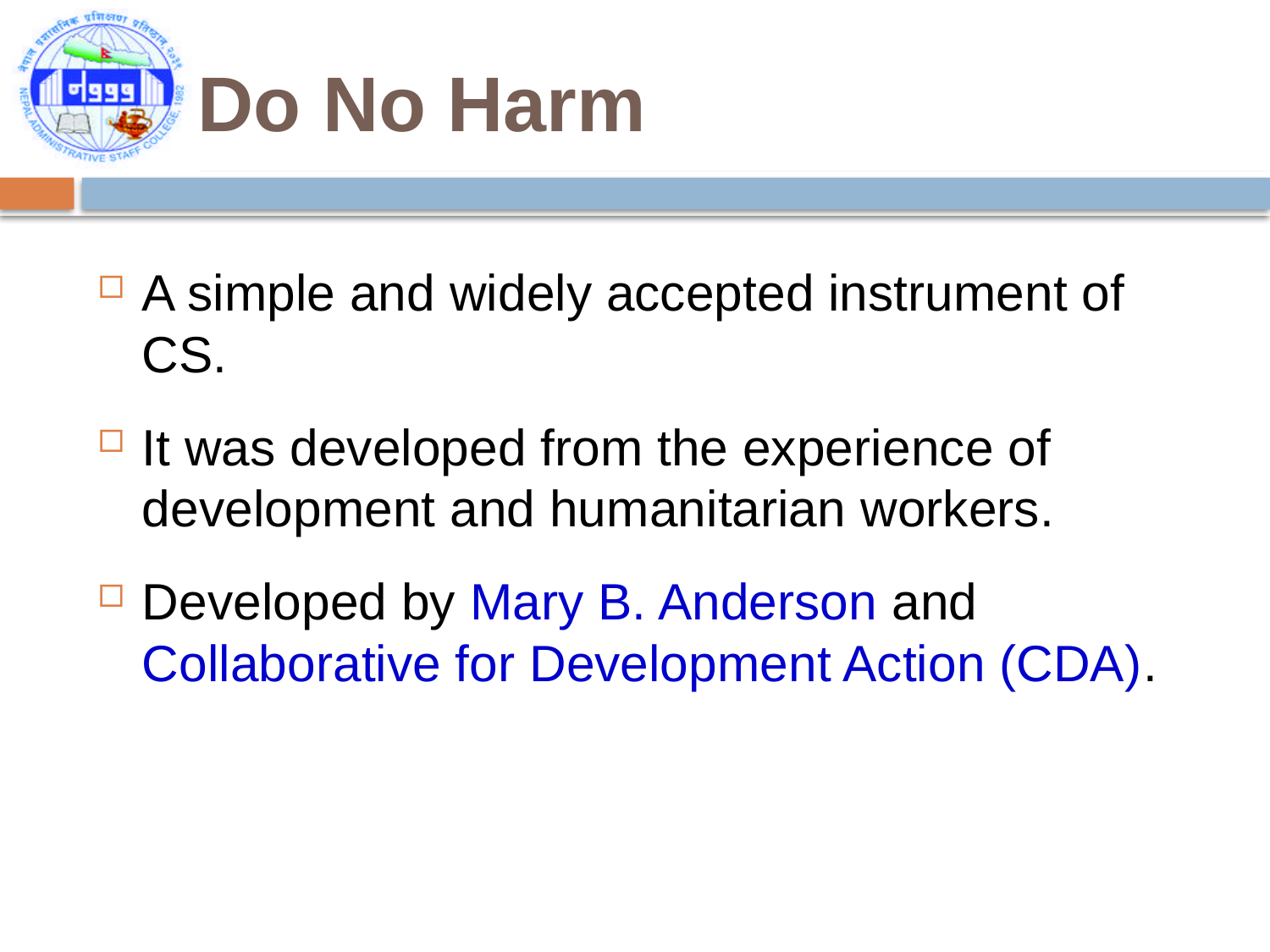

# Do No Harm
A simple and widely accepted instrument of CS.
It was developed from the experience of development and humanitarian workers.
Developed by Mary B. Anderson and Collaborative for Development Action (CDA).